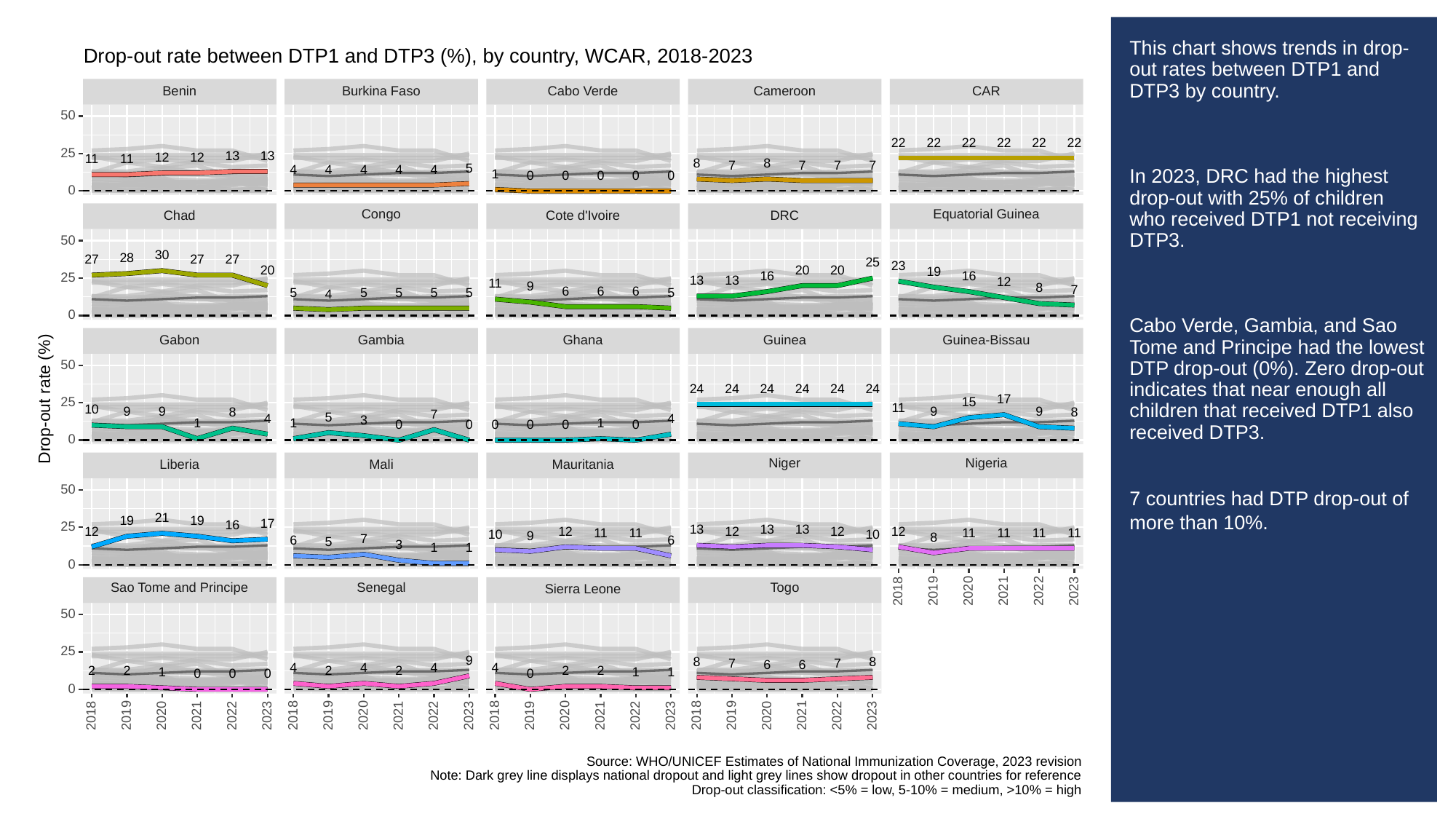

# This chart shows trends in drop-out rates between DTP1 and DTP3 by country.

In 2023, DRC had the highest drop-out with 25% of children who received DTP1 not receiving DTP3.

Cabo Verde, Gambia, and Sao Tome and Principe had the lowest DTP drop-out (0%). Zero drop-out indicates that near enough all children that received DTP1 also received DTP3.

7 countries had DTP drop-out of more than 10%.

Drop-out rate between DTP1 and DTP3 (%), by country, WCAR, 2018-2023

Cabo Verde
Cameroon
CAR
Benin
Burkina Faso

50

22
22
22
22
22
22

25
13
13
12
12

11
11

8
8

7
7
7
7
5

4
4
4
4
4
1
0
0
0
0
0

0

Congo
Equatorial Guinea
Chad
Cote d'Ivoire
DRC

50

30
28
27
27
27
25

23
20
20
20
19

16
16
25
13
13
12

11

9

8

7
6
6
6
5
5
5
5
5
5

4

0

Gabon
Gambia
Ghana
Guinea
Guinea-Bissau

50

24
24
24
24
24
24
Drop-out rate (%)
17

25
15

11

10

9
9
9
9

8
8

7
5

4
4
3
1
1
1
0
0
0
0
0
0

0

Niger
Nigeria
Liberia
Mali
Mauritania

50

21
19
19
17

16
25
13
13
13
12
12
12
12
12

11
11
11
11
11
11

10
10

9

8

7
6
6
5

3
1
1

0

Senegal
Sao Tome and Principe
Togo
Sierra Leone
2023
2018
2019
2020
2021
2022

50

25

9

8
8

7
7
6
6

4
4
4
4
2
2
2
2
2
2
1
1
1
0
0
0
0

0

2023
2023
2023
2023
2018
2019
2020
2021
2022
2018
2019
2020
2021
2022
2018
2019
2020
2021
2022
2018
2019
2020
2021
2022
Source: WHO/UNICEF Estimates of National Immunization Coverage, 2023 revision
Note: Dark grey line displays national dropout and light grey lines show dropout in other countries for reference
Drop-out classification: <5% = low, 5-10% = medium, >10% = high